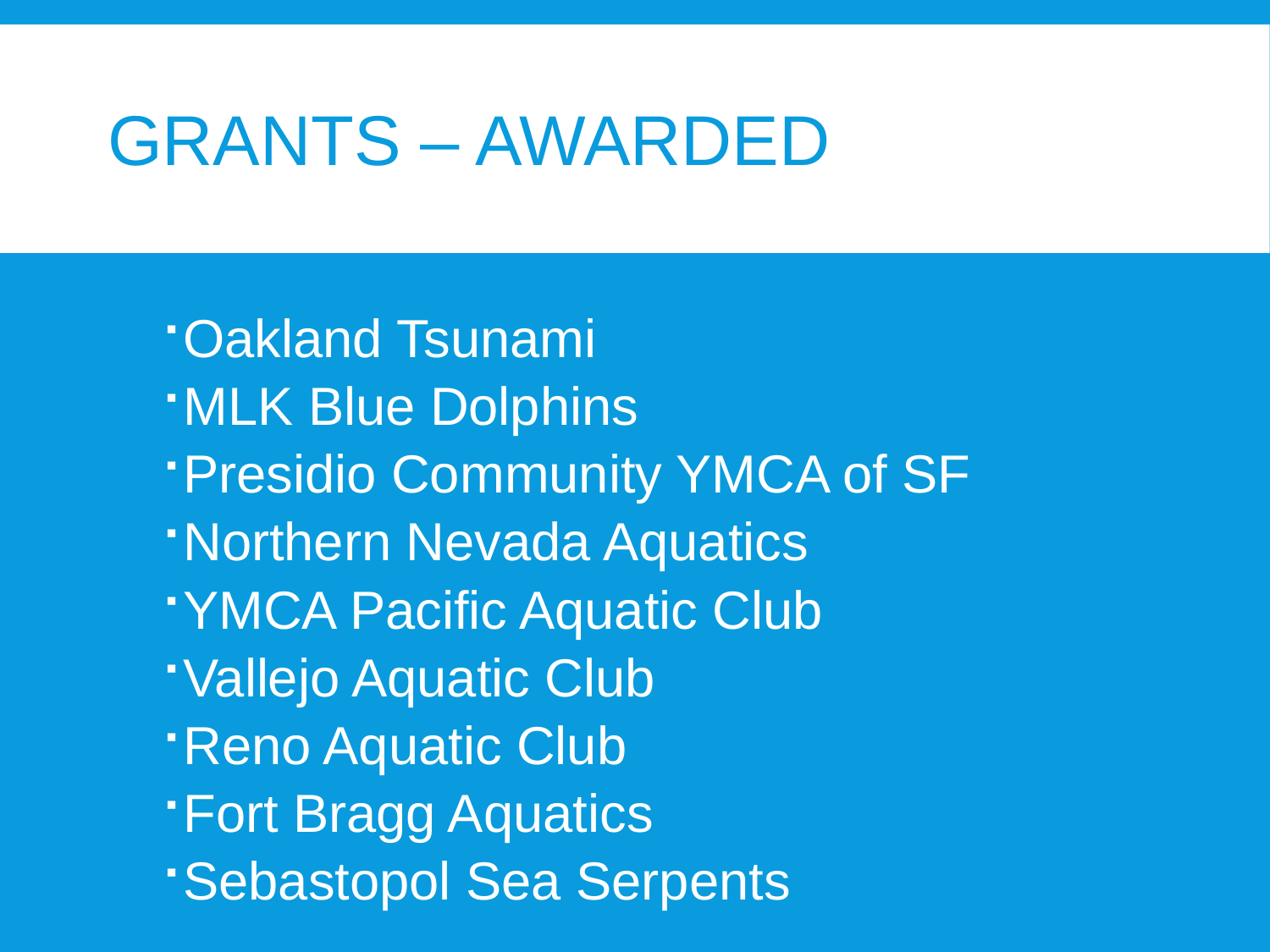

# Grants – Awarded

Oakland Tsunami
MLK Blue Dolphins
Presidio Community YMCA of SF
Northern Nevada Aquatics
YMCA Pacific Aquatic Club
Vallejo Aquatic Club
Reno Aquatic Club
Fort Bragg Aquatics
Sebastopol Sea Serpents